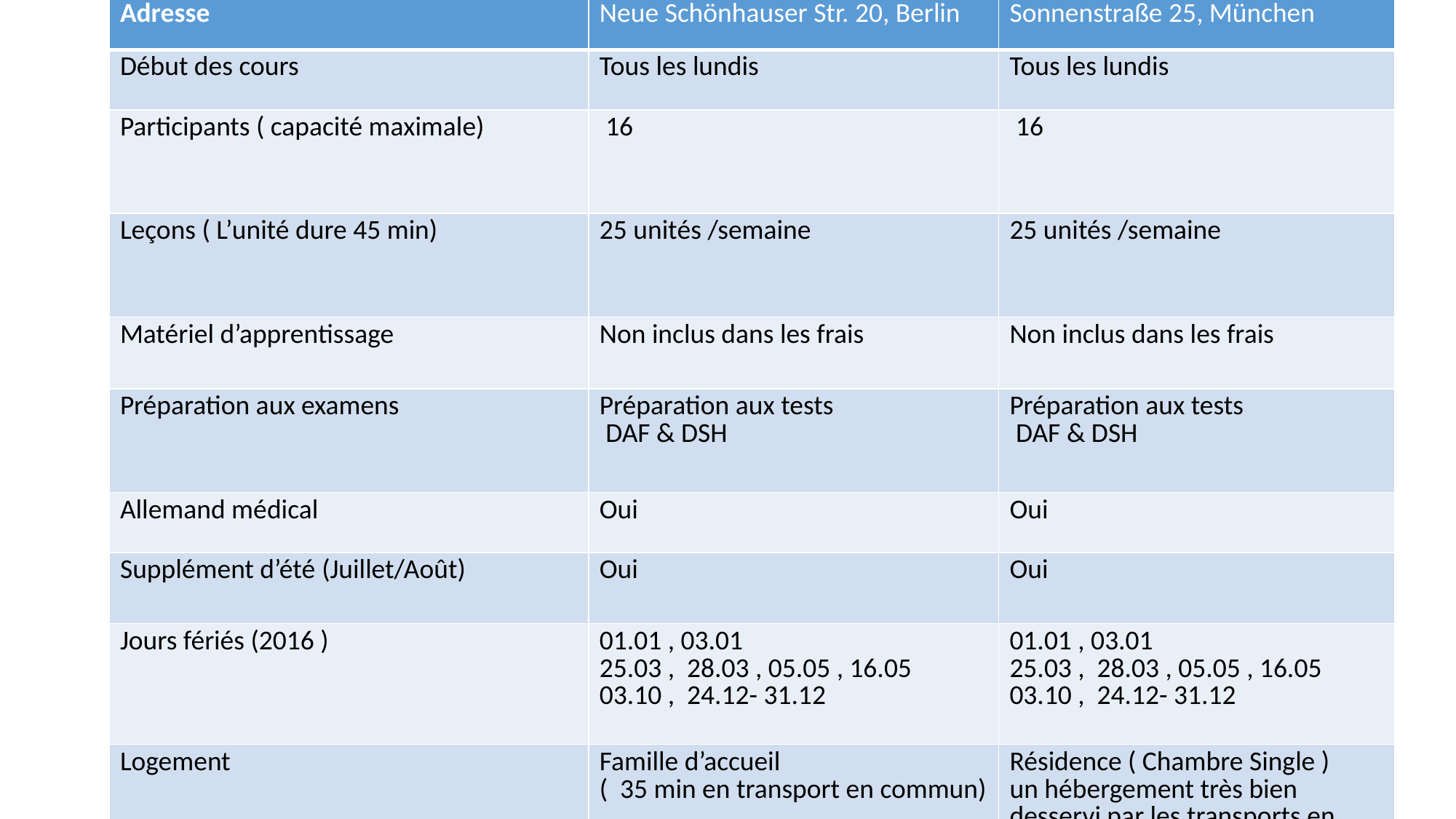

| Adresse | Neue Schönhauser Str. 20, Berlin | Sonnenstraße 25, München |
| --- | --- | --- |
| Début des cours | Tous les lundis | Tous les lundis |
| Participants ( capacité maximale) | 16 | 16 |
| Leçons ( L’unité dure 45 min) | 25 unités /semaine | 25 unités /semaine |
| Matériel d’apprentissage | Non inclus dans les frais | Non inclus dans les frais |
| Préparation aux examens | Préparation aux tests DAF & DSH | Préparation aux tests DAF & DSH |
| Allemand médical | Oui | Oui |
| Supplément d’été (Juillet/Août) | Oui | Oui |
| Jours fériés (2016 ) | 01.01 , 03.01 25.03 , 28.03 , 05.05 , 16.05 03.10 , 24.12- 31.12 | 01.01 , 03.01 25.03 , 28.03 , 05.05 , 16.05 03.10 , 24.12- 31.12 |
| Logement | Famille d’accueil ( 35 min en transport en commun) Colocation | Résidence ( Chambre Single ) un hébergement très bien desservi par les transports en commun (station de train de banlieue München-Laim) |
| Loisirs | Activités culturelles variées | Activités culturelles variées |
#